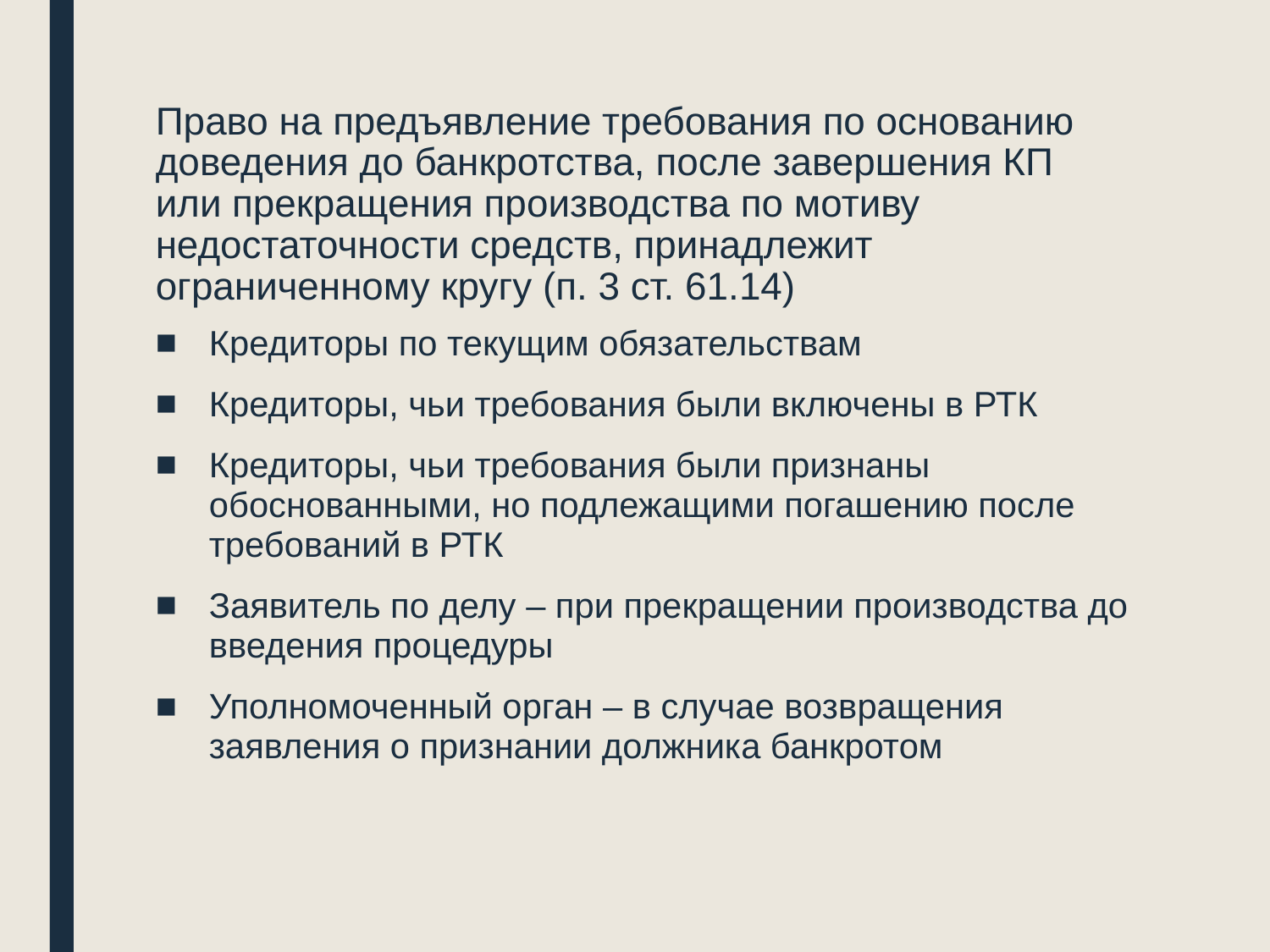

# Право на предъявление требования по основанию доведения до банкротства, после завершения КП или прекращения производства по мотиву недостаточности средств, принадлежит ограниченному кругу (п. 3 ст. 61.14)
Кредиторы по текущим обязательствам
Кредиторы, чьи требования были включены в РТК
Кредиторы, чьи требования были признаны обоснованными, но подлежащими погашению после требований в РТК
Заявитель по делу – при прекращении производства до введения процедуры
Уполномоченный орган – в случае возвращения заявления о признании должника банкротом